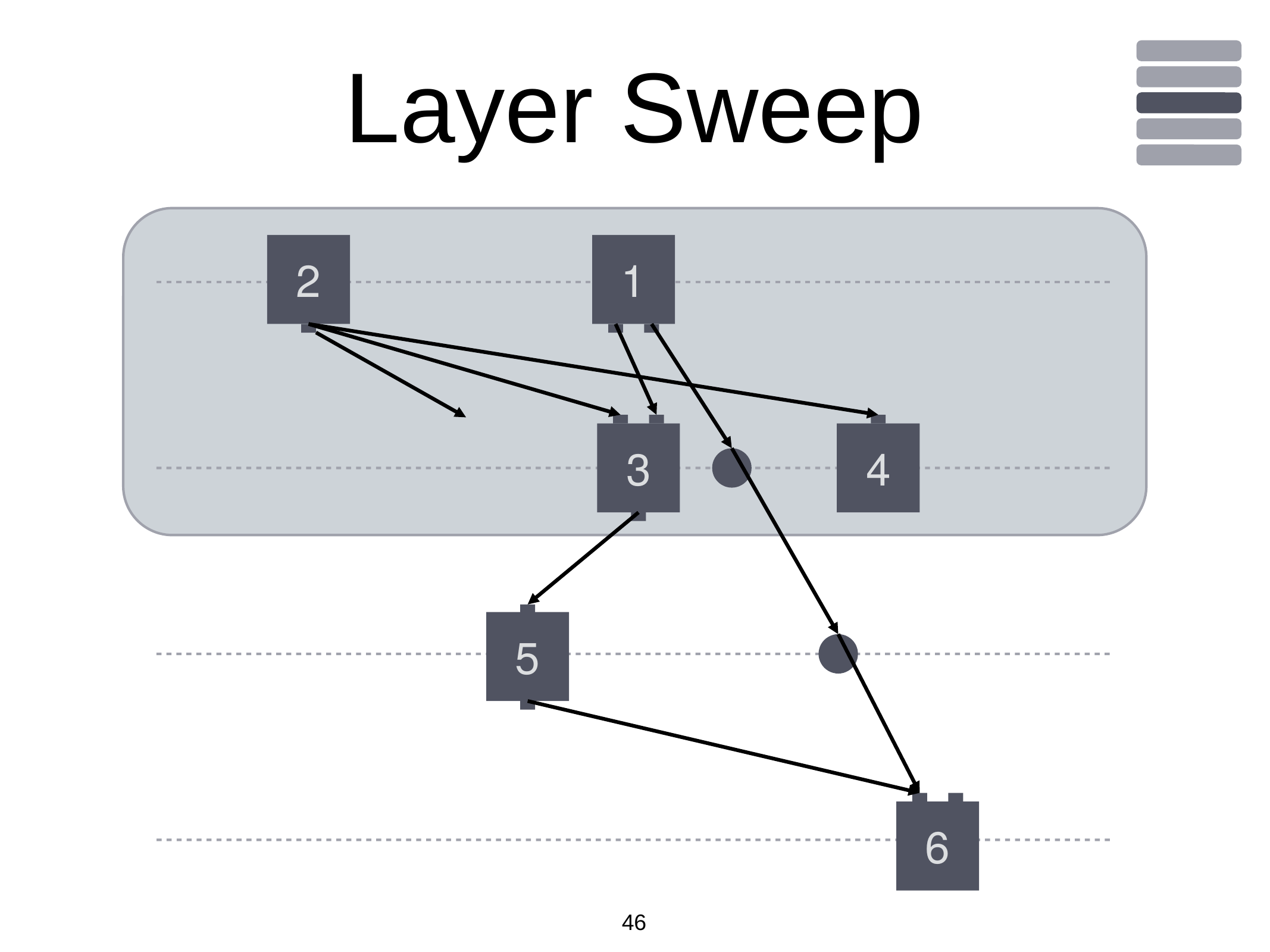

# Layer Sweep

2
1

3
4

5

6

46